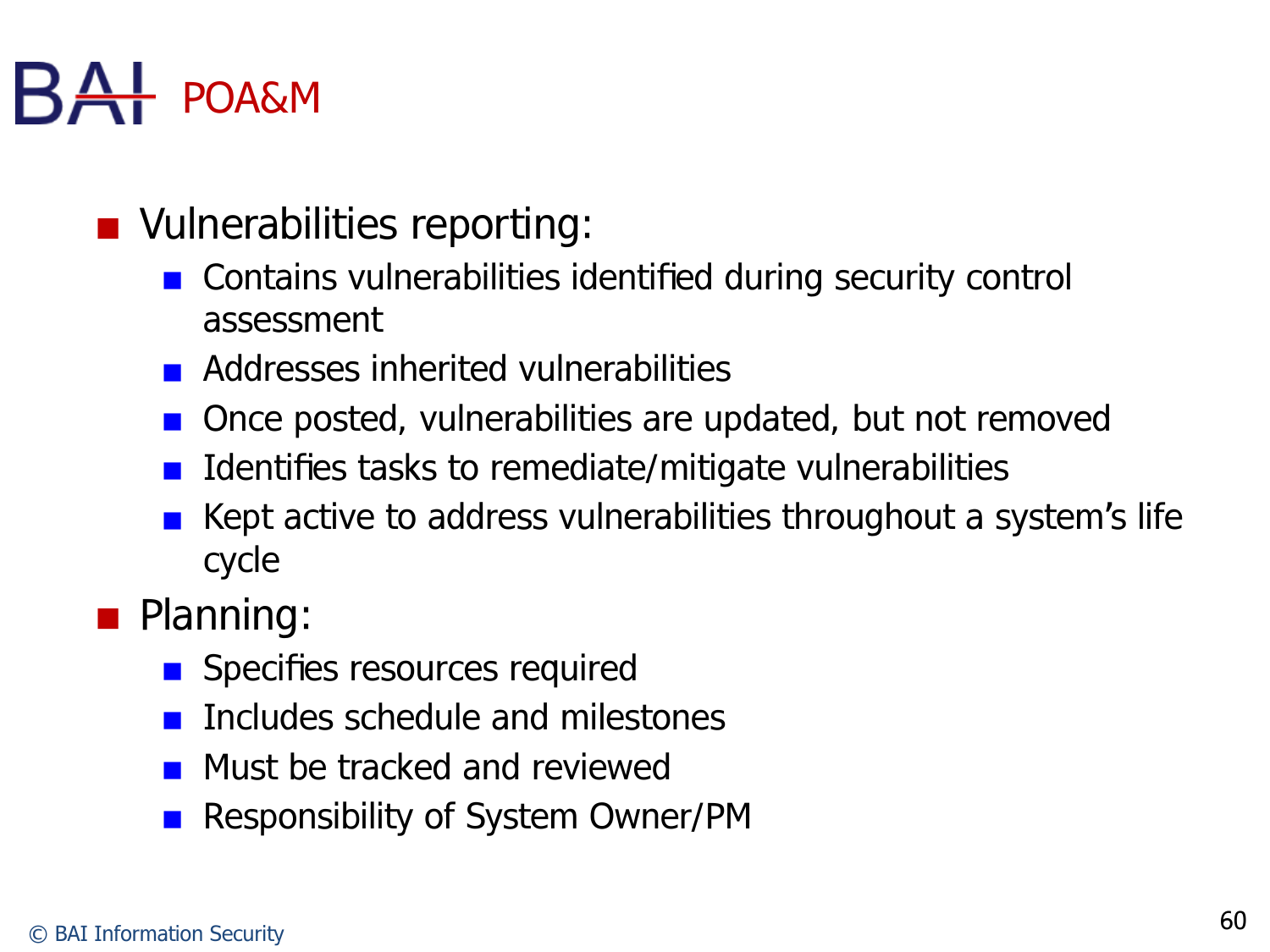

# POA&M
Vulnerabilities reporting:
Contains vulnerabilities identified during security control assessment
Addresses inherited vulnerabilities
Once posted, vulnerabilities are updated, but not removed
Identifies tasks to remediate/mitigate vulnerabilities
Kept active to address vulnerabilities throughout a system’s life cycle
Planning:
Specifies resources required
Includes schedule and milestones
Must be tracked and reviewed
Responsibility of System Owner/PM